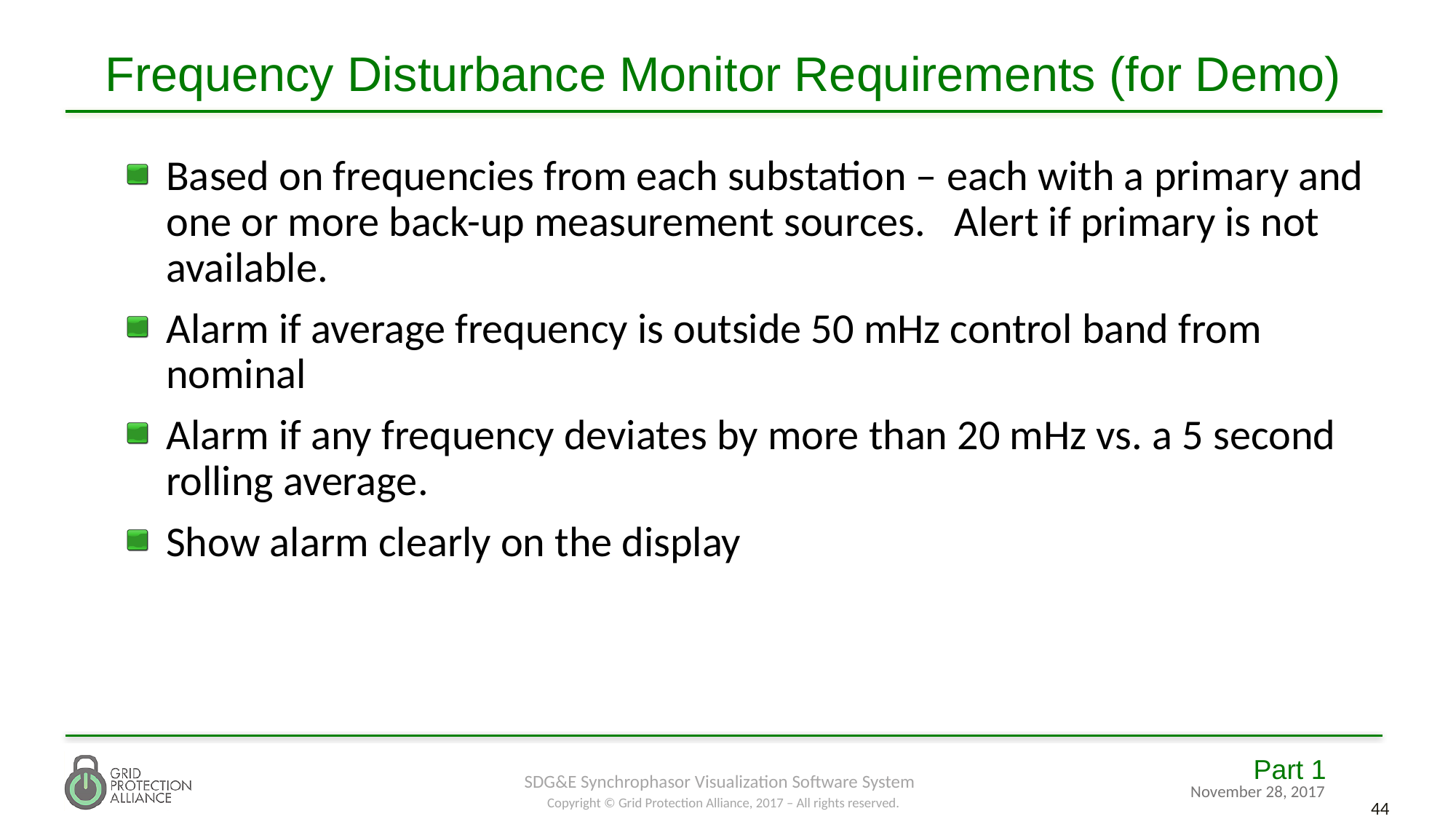

# Frequency Disturbance Monitor Requirements (for Demo)
Based on frequencies from each substation – each with a primary and one or more back-up measurement sources.   Alert if primary is not available.
Alarm if average frequency is outside 50 mHz control band from nominal
Alarm if any frequency deviates by more than 20 mHz vs. a 5 second rolling average.
Show alarm clearly on the display

Part 1
November 28, 2017
SDG&E Synchrophasor Visualization Software System